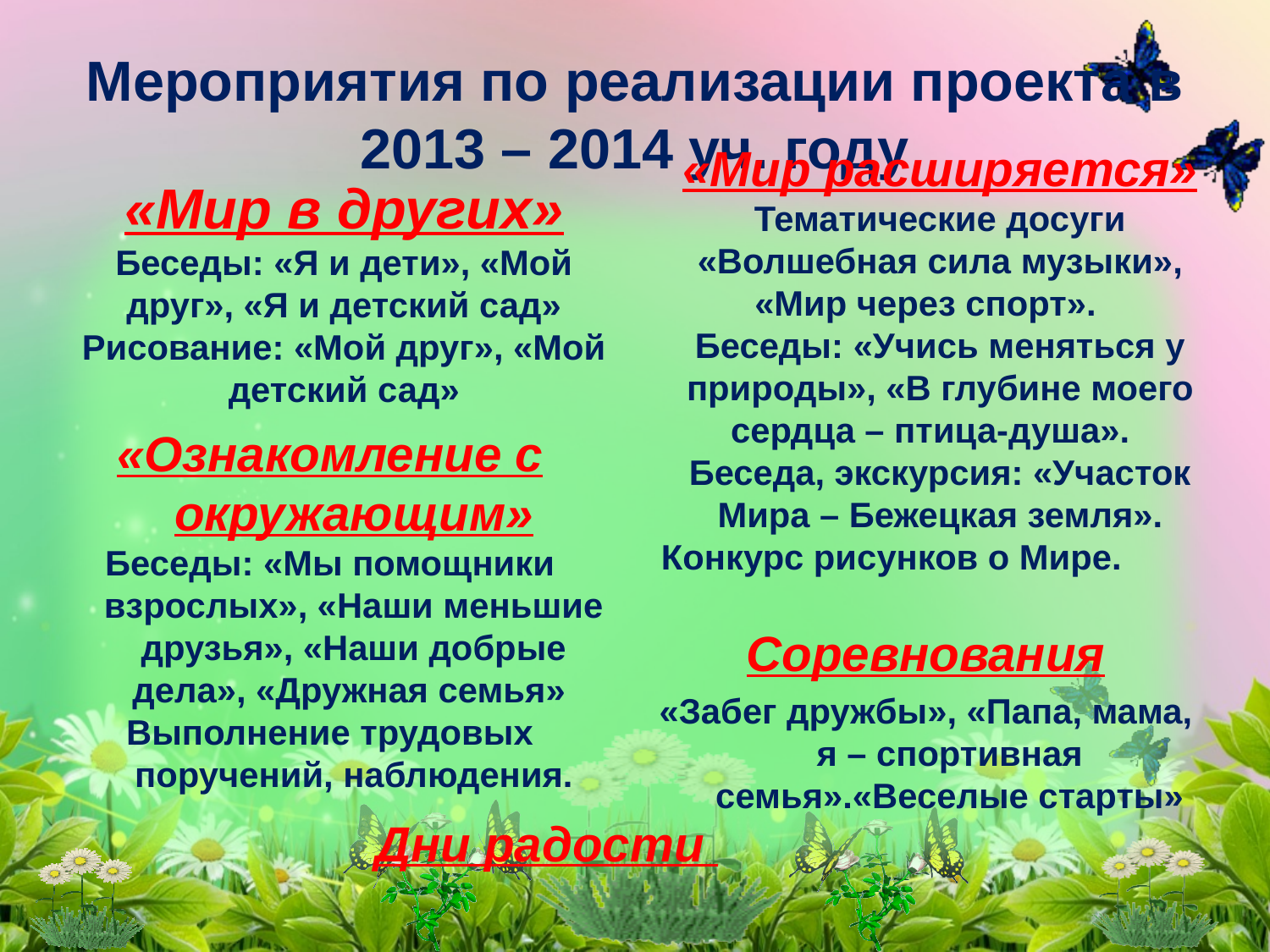

# Мероприятия по реализации проекта в 2013 – 2014 уч. году
«Мир в других»
Беседы: «Я и дети», «Мой друг», «Я и детский сад»
Рисование: «Мой друг», «Мой детский сад»
«Мир расширяется»
Тематические досуги «Волшебная сила музыки», «Мир через спорт».
Беседы: «Учись меняться у природы», «В глубине моего сердца – птица-душа».
Беседа, экскурсия: «Участок Мира – Бежецкая земля». Конкурс рисунков о Мире.
«Ознакомление с окружающим»
Беседы: «Мы помощники взрослых», «Наши меньшие друзья», «Наши добрые дела», «Дружная семья»
Выполнение трудовых поручений, наблюдения.
Соревнования
«Забег дружбы», «Папа, мама, я – спортивная семья».«Веселые старты»
Дни радости